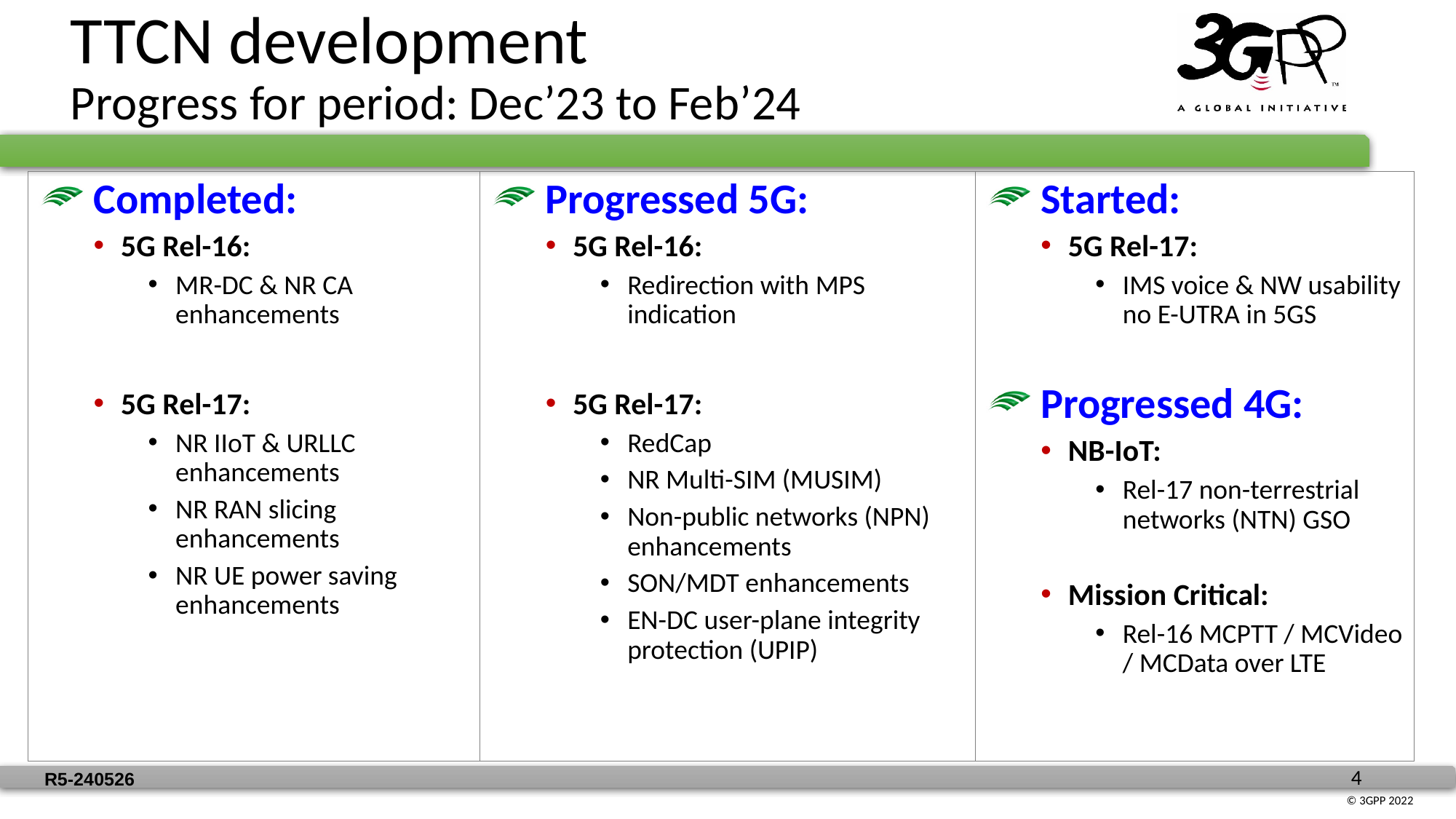

# TTCN development Progress for period: Dec’23 to Feb’24
 Completed:
5G Rel-16:
MR-DC & NR CA enhancements

5G Rel-17:
NR IIoT & URLLC enhancements
NR RAN slicing enhancements
NR UE power saving enhancements

 Progressed 5G:
5G Rel-16:
Redirection with MPS indication

5G Rel-17:
RedCap
NR Multi-SIM (MUSIM)
Non-public networks (NPN) enhancements
SON/MDT enhancements
EN-DC user-plane integrity protection (UPIP)

 Started:
5G Rel-17:
IMS voice & NW usability no E-UTRA in 5GS

 Progressed 4G:
NB-IoT:
Rel-17 non-terrestrial networks (NTN) GSO

Mission Critical:
Rel-16 MCPTT / MCVideo / MCData over LTE